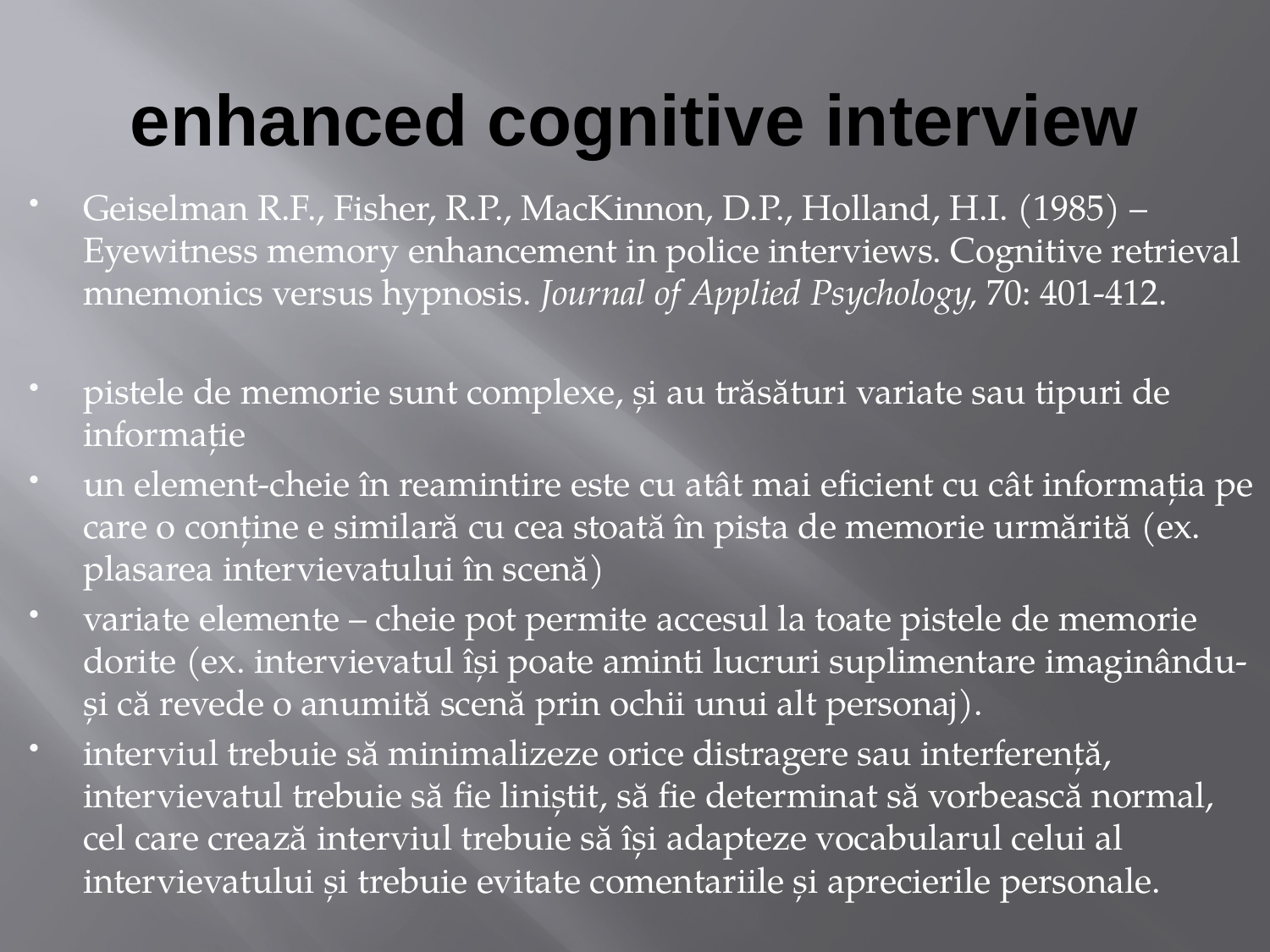

# enhanced cognitive interview
Geiselman R.F., Fisher, R.P., MacKinnon, D.P., Holland, H.I. (1985) – Eyewitness memory enhancement in police interviews. Cognitive retrieval mnemonics versus hypnosis. Journal of Applied Psychology, 70: 401-412.

pistele de memorie sunt complexe, şi au trăsături variate sau tipuri de informaţie
un element-cheie în reamintire este cu atât mai eficient cu cât informaţia pe care o conţine e similară cu cea stoată în pista de memorie urmărită (ex. plasarea intervievatului în scenă)
variate elemente – cheie pot permite accesul la toate pistele de memorie dorite (ex. intervievatul îşi poate aminti lucruri suplimentare imaginându-şi că revede o anumită scenă prin ochii unui alt personaj).
interviul trebuie să minimalizeze orice distragere sau interferenţă, intervievatul trebuie să fie liniştit, să fie determinat să vorbească normal, cel care crează interviul trebuie să îşi adapteze vocabularul celui al intervievatului şi trebuie evitate comentariile şi aprecierile personale.